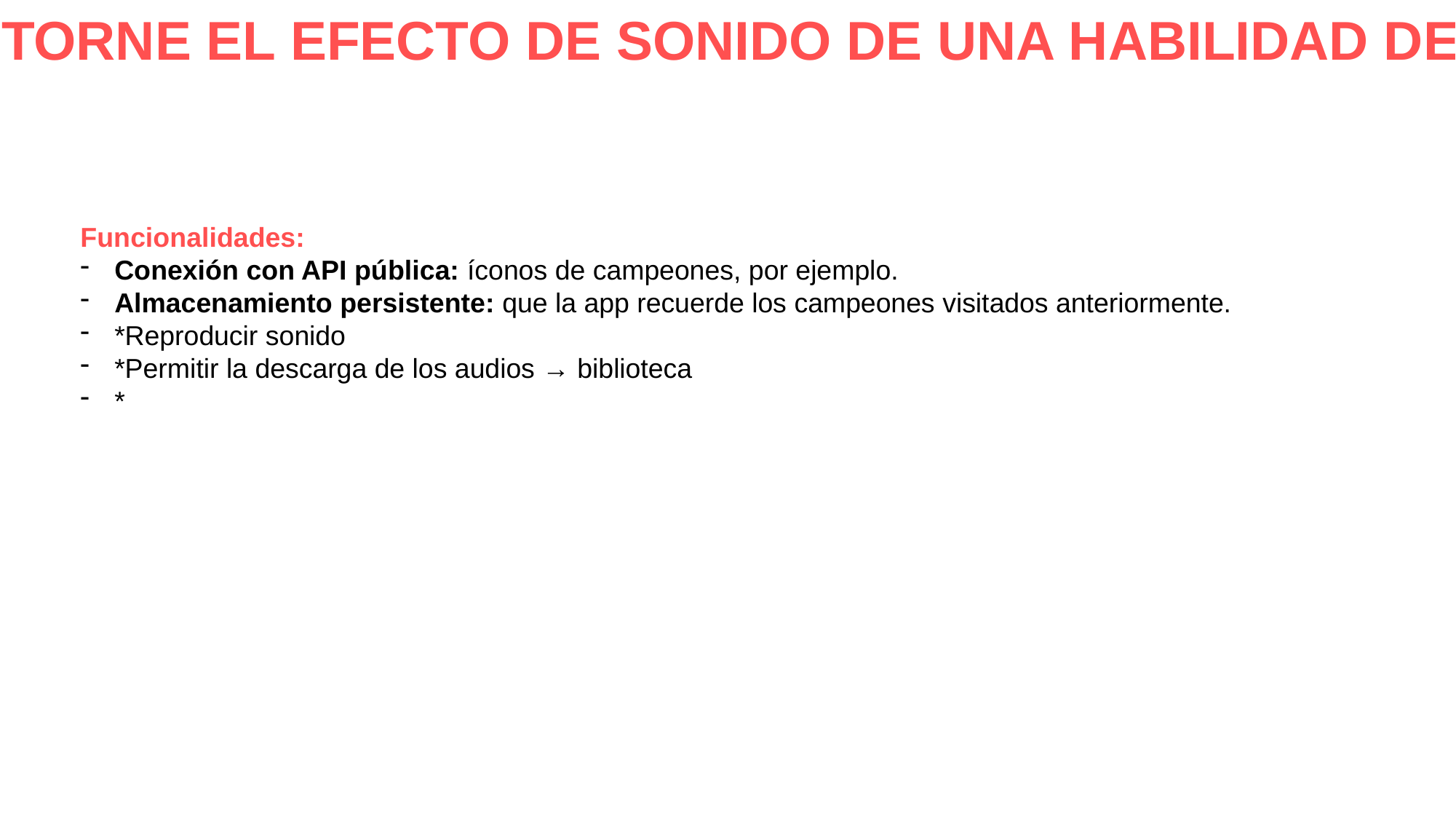

| APP QUE RETORNE EL EFECTO DE SONIDO DE UNA HABILIDAD DE LOL
Funcionalidades:
Conexión con API pública: íconos de campeones, por ejemplo.
Almacenamiento persistente: que la app recuerde los campeones visitados anteriormente.
*Reproducir sonido
*Permitir la descarga de los audios → biblioteca
*